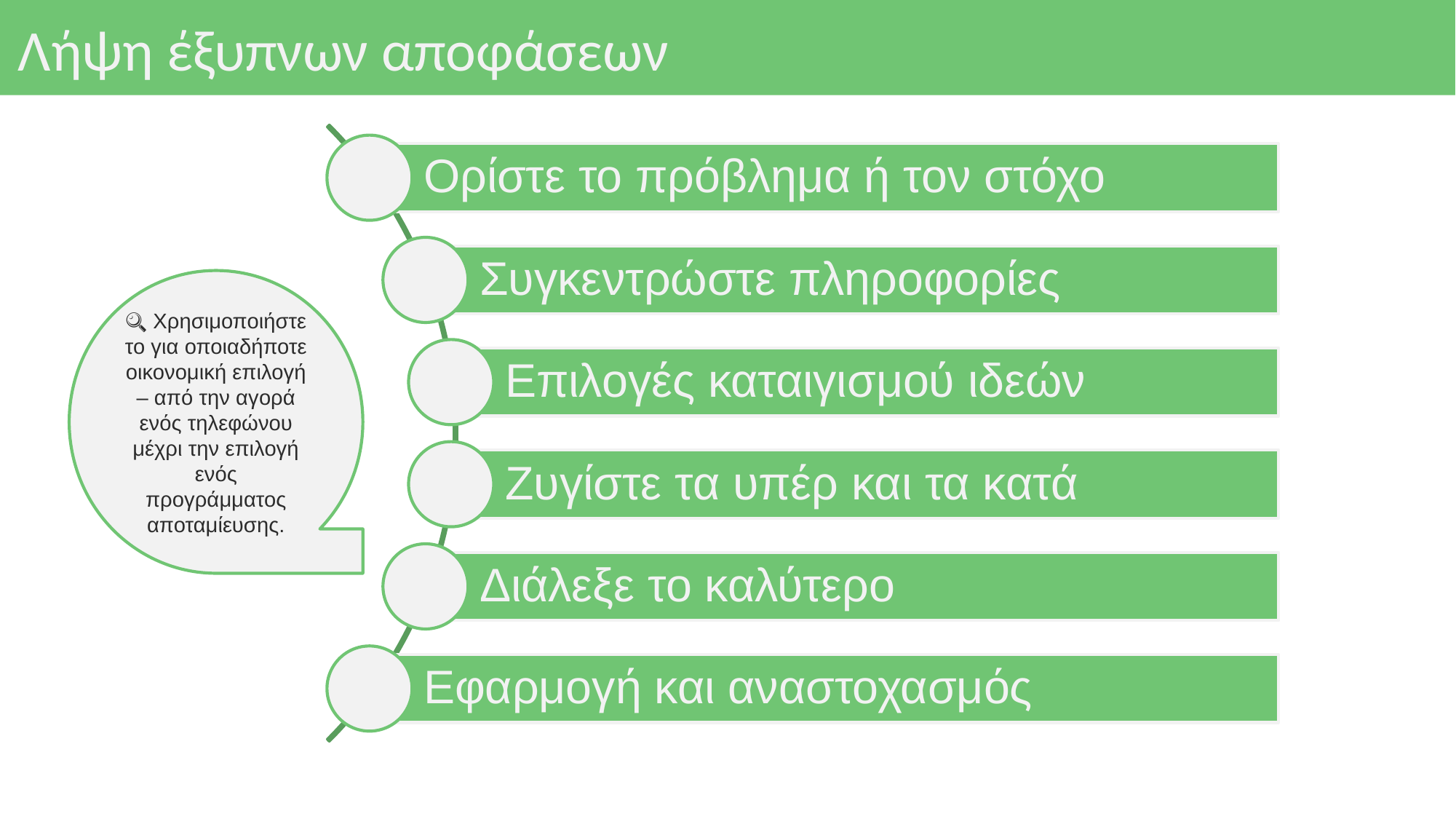

# Λήψη έξυπνων αποφάσεων
Ορίστε το πρόβλημα ή τον στόχο
Συγκεντρώστε πληροφορίες
Επιλογές καταιγισμού ιδεών
Ζυγίστε τα υπέρ και τα κατά
Διάλεξε το καλύτερο
Εφαρμογή και αναστοχασμός
🔍 Χρησιμοποιήστε το για οποιαδήποτε οικονομική επιλογή – από την αγορά ενός τηλεφώνου μέχρι την επιλογή ενός προγράμματος αποταμίευσης.